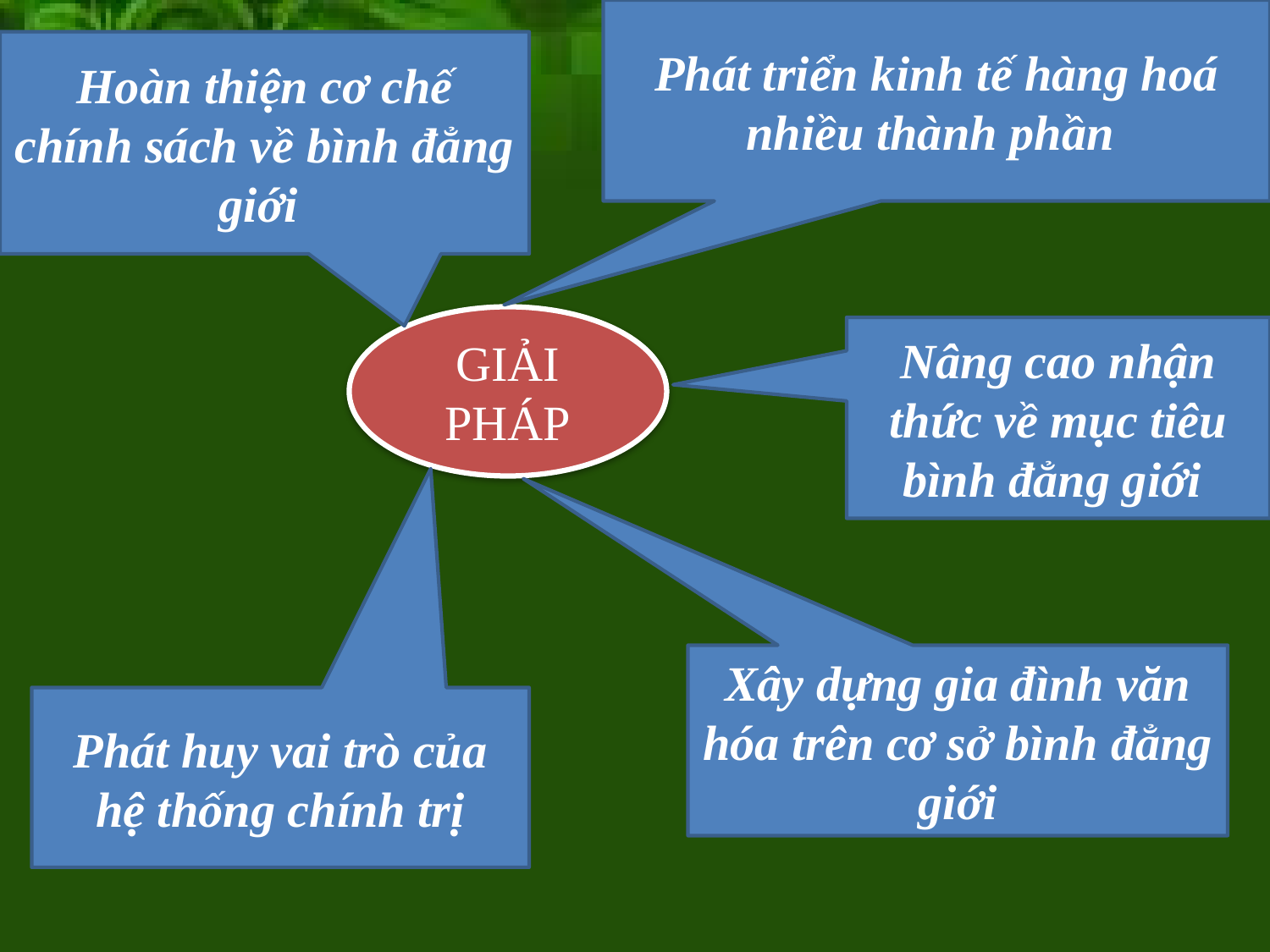

Phát triển kinh tế hàng hoá nhiều thành phần
Hoàn thiện cơ chế chính sách về bình đẳng giới
GIẢI PHÁP
Nâng cao nhận thức về mục tiêu bình đẳng giới
Xây dựng gia đình văn hóa trên cơ sở bình đẳng giới
Phát huy vai trò của hệ thống chính trị